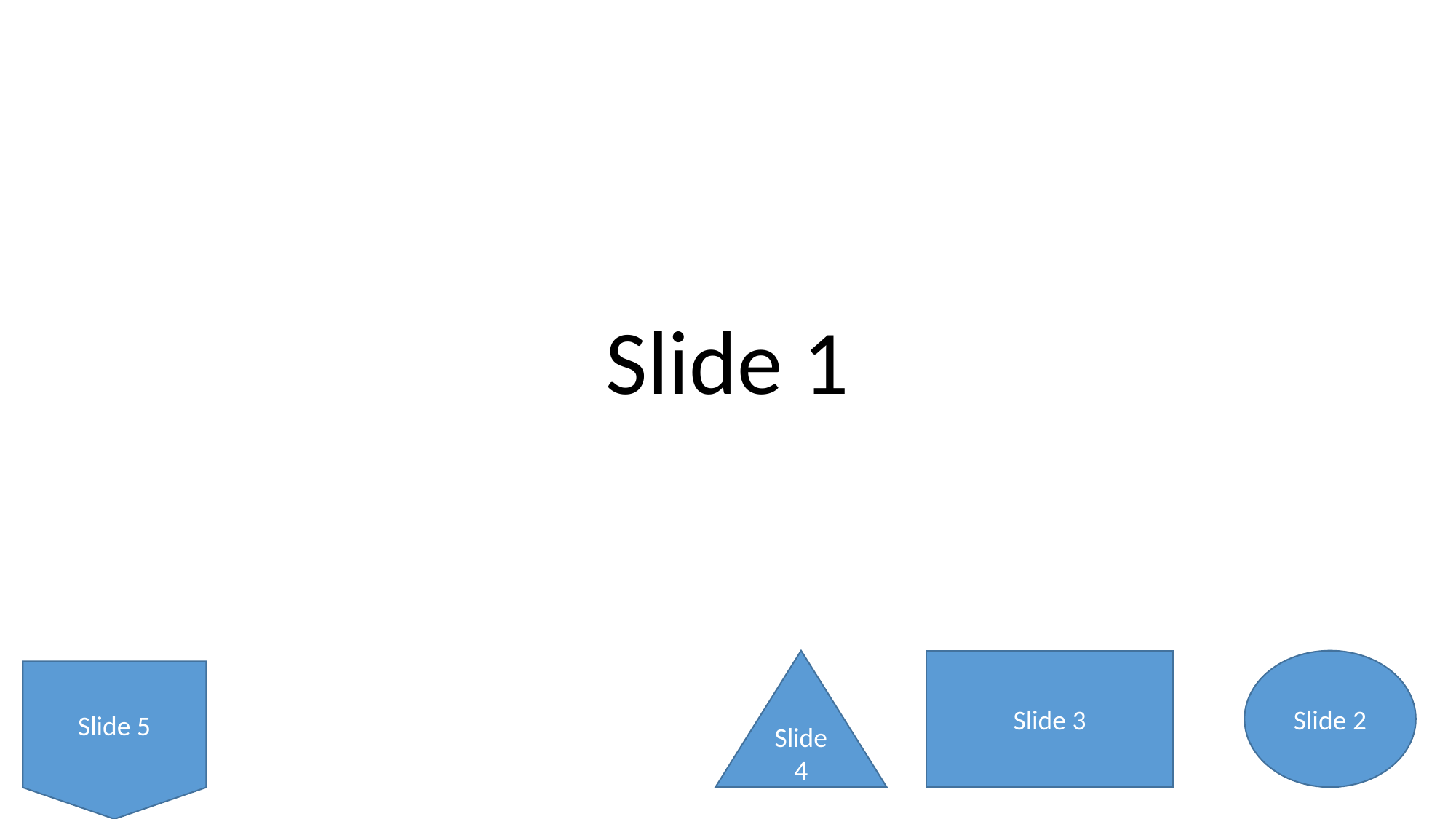

# Slide 1

Slide 4
Slide 3
Slide 2
Slide 5